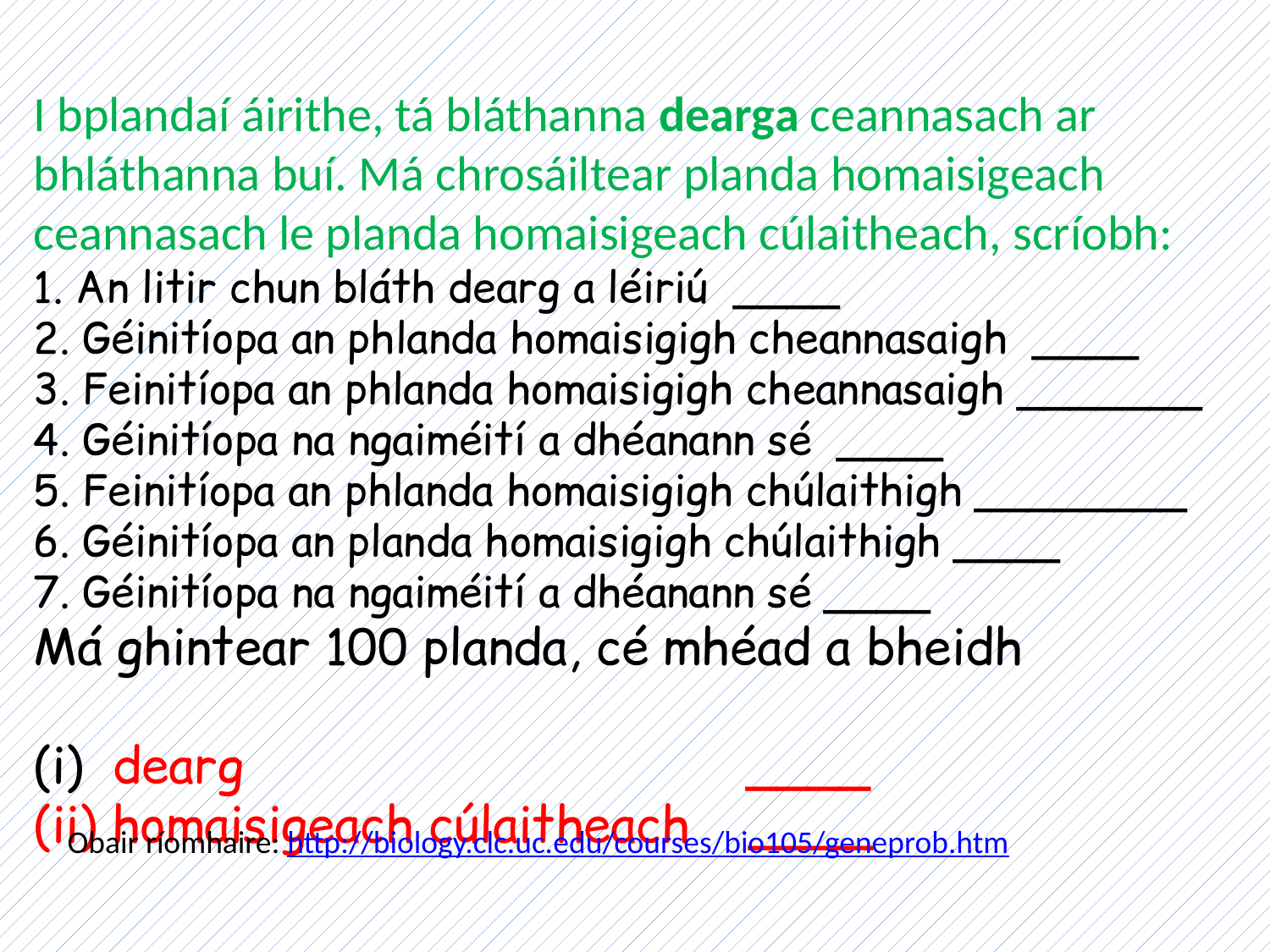

I bplandaí áirithe, tá bláthanna dearga ceannasach ar bhláthanna buí. Má chrosáiltear planda homaisigeach ceannasach le planda homaisigeach cúlaitheach, scríobh:
1. An litir chun bláth dearg a léiriú  ____
2. Géinitíopa an phlanda homaisigigh cheannasaigh  ____
3. Feinitíopa an phlanda homaisigigh cheannasaigh _______
4. Géinitíopa na ngaiméití a dhéanann sé  ____
5. Feinitíopa an phlanda homaisigigh chúlaithigh ________
6. Géinitíopa an planda homaisigigh chúlaithigh ____
7. Géinitíopa na ngaiméití a dhéanann sé ____
Má ghintear 100 planda, cé mhéad a bheidh
(i)  dearg                                  ____
(ii) homaisigeach cúlaitheach    ____
Obair ríomhaire: http://biology.clc.uc.edu/courses/bio105/geneprob.htm